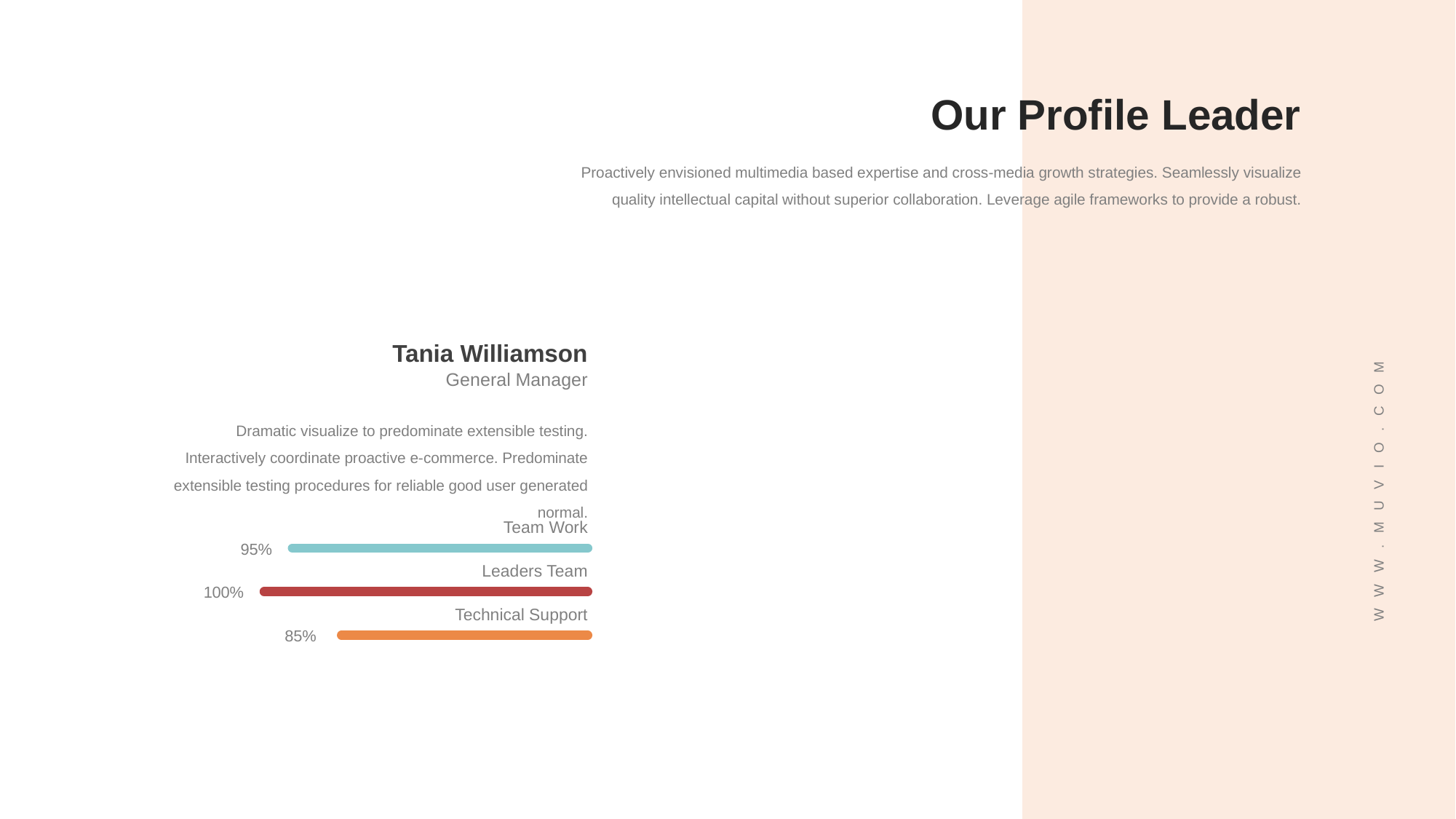

Our Profile Leader
Proactively envisioned multimedia based expertise and cross-media growth strategies. Seamlessly visualize quality intellectual capital without superior collaboration. Leverage agile frameworks to provide a robust.

Tania Williamson
General Manager
Dramatic visualize to predominate extensible testing. Interactively coordinate proactive e-commerce. Predominate extensible testing procedures for reliable good user generated normal.
W   W   W   .   M   U   V   I   O   .   C   O   M
Team Work
95%
Leaders Team
100%
Technical Support
85%